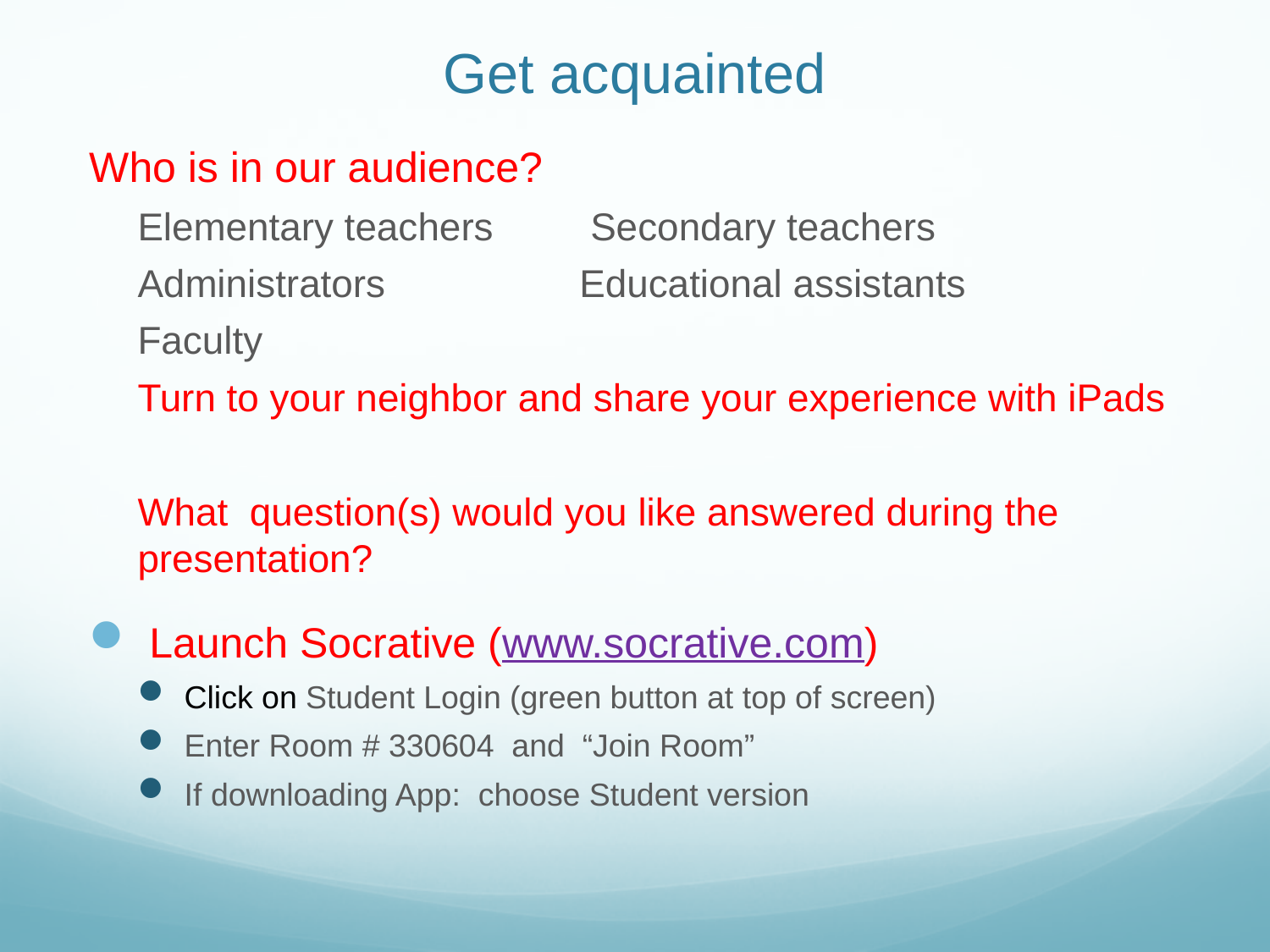

# Get acquainted
Who is in our audience?
Elementary teachers         Secondary teachers
Administrators                  Educational assistants
Faculty
Turn to your neighbor and share your experience with iPads

What  question(s) would you like answered during the presentation?
 Launch Socrative (www.socrative.com)
Click on Student Login (green button at top of screen)
Enter Room # 330604  and  “Join Room”
If downloading App:  choose Student version